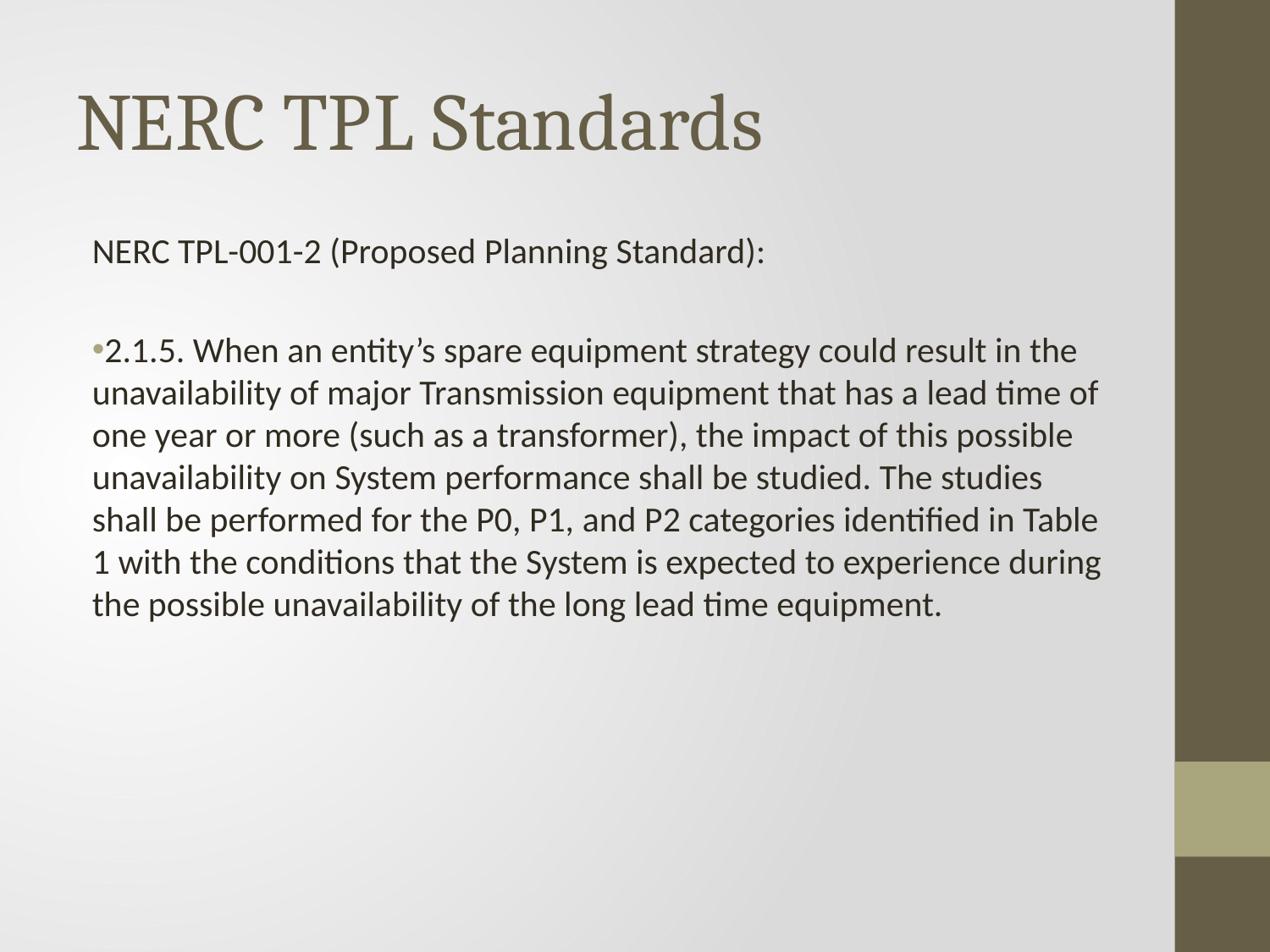

# NERC TPL Standards
NERC TPL-001-2 (Proposed Planning Standard):

2.1.5. When an entity’s spare equipment strategy could result in the unavailability of major Transmission equipment that has a lead time of one year or more (such as a transformer), the impact of this possible unavailability on System performance shall be studied. The studies shall be performed for the P0, P1, and P2 categories identified in Table 1 with the conditions that the System is expected to experience during the possible unavailability of the long lead time equipment.